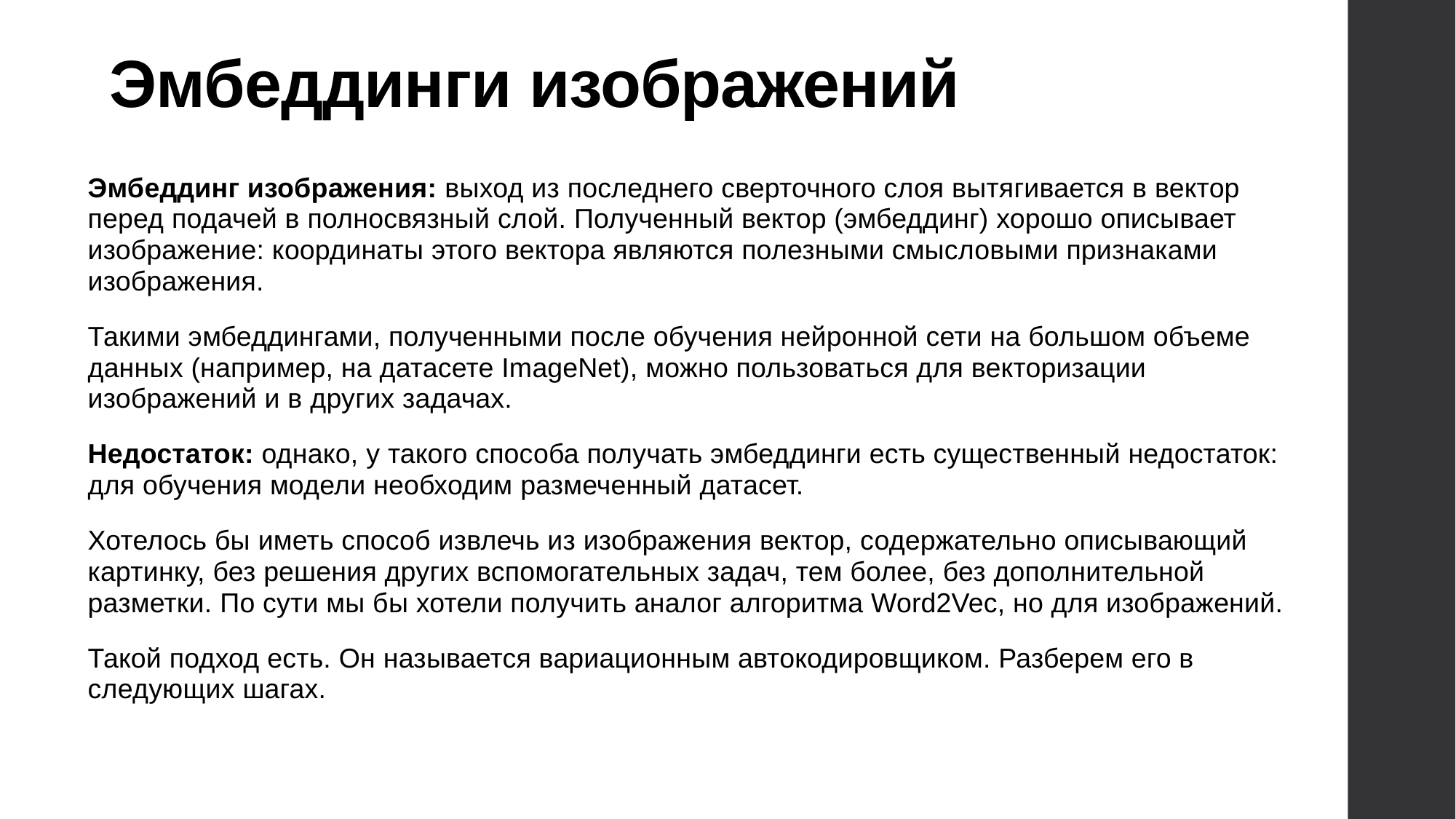

# Эмбеддинги изображений
Эмбеддинг изображения: выход из последнего сверточного слоя вытягивается в вектор перед подачей в полносвязный слой. Полученный вектор (эмбеддинг) хорошо описывает изображение: координаты этого вектора являются полезными смысловыми признаками изображения.
Такими эмбеддингами, полученными после обучения нейронной сети на большом объеме данных (например, на датасете ImageNet), можно пользоваться для векторизации изображений и в других задачах.
Недостаток: однако, у такого способа получать эмбеддинги есть существенный недостаток: для обучения модели необходим размеченный датасет.
Хотелось бы иметь способ извлечь из изображения вектор, содержательно описывающий картинку, без решения других вспомогательных задач, тем более, без дополнительной разметки. По сути мы бы хотели получить аналог алгоритма Word2Vec, но для изображений.
Такой подход есть. Он называется вариационным автокодировщиком. Разберем его в следующих шагах.